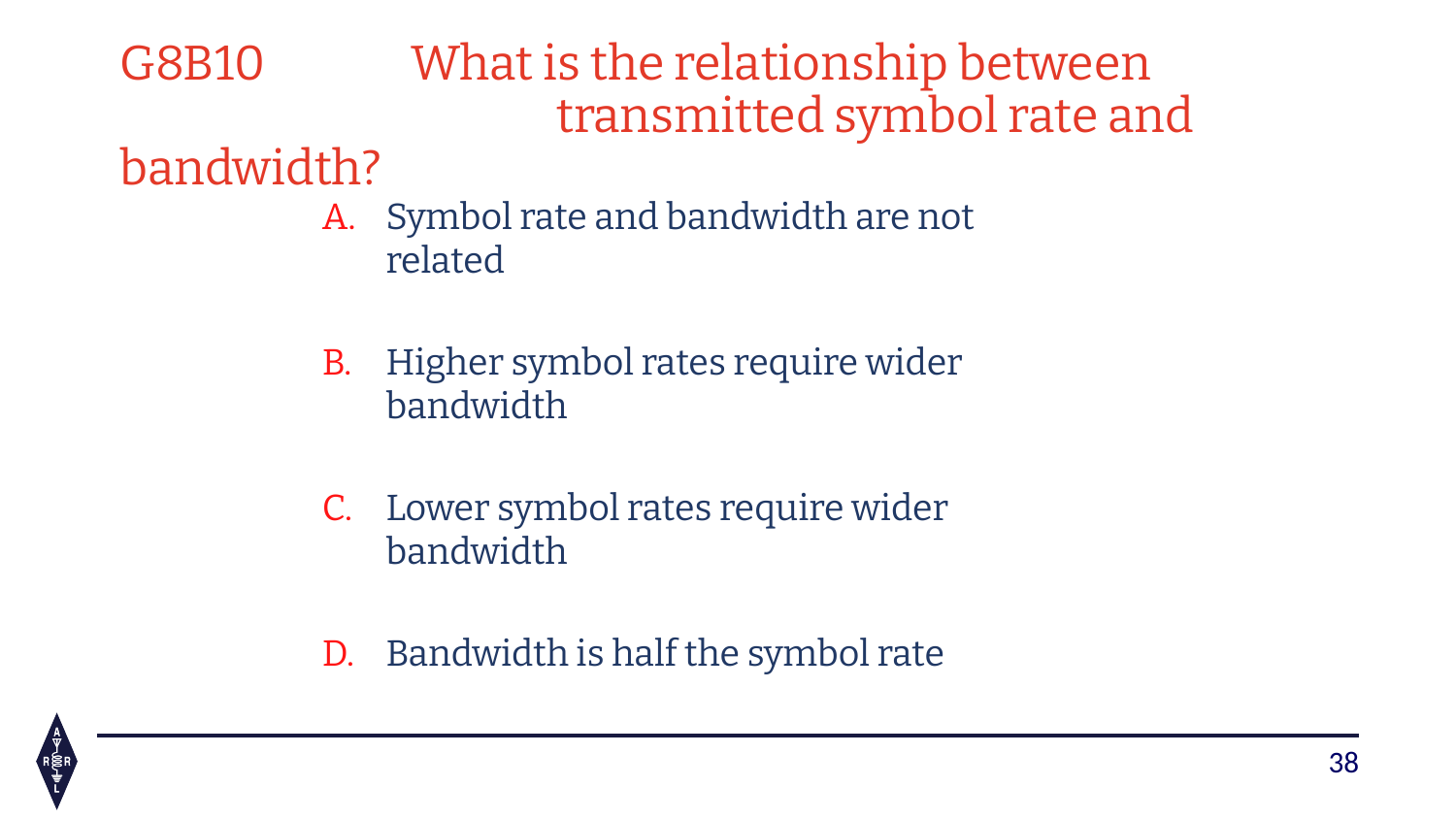

# G8B10 	What is the relationship between 				transmitted symbol rate and bandwidth?

Symbol rate and bandwidth are not related

Higher symbol rates require wider bandwidth

Lower symbol rates require wider bandwidth

Bandwidth is half the symbol rate
38